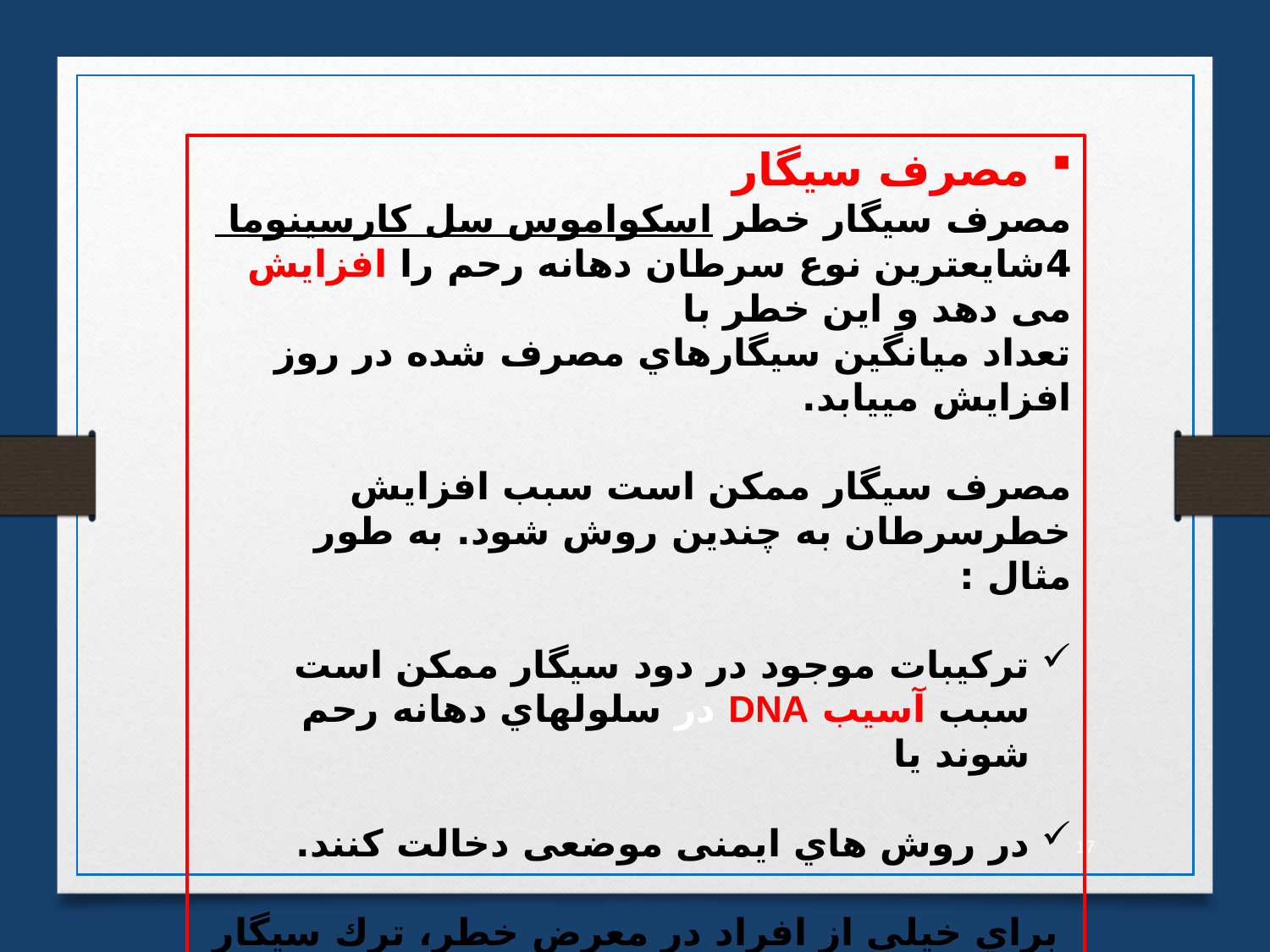

مصرف سیگار
مصرف سیگار خطر اسکواموس سل کارسینوما  4شایعترین نوع سرطان دهانه رحم را افزایش می دهد و این خطر با
تعداد میانگین سیگارهاي مصرف شده در روز افزایش مییابد.

مصرف سیگار ممکن است سبب افزایش خطرسرطان به چندین روش شود. به طور مثال :

ترکیبات موجود در دود سیگار ممکن است سبب آسیب DNA در سلولهاي دهانه رحم شوند یا

در روش هاي ایمنی موضعی دخالت کنند.

 براي خیلی از افراد در معرض خطر، ترك سیگار بهترین کار براي ارتقاي سلامتشان است.
17